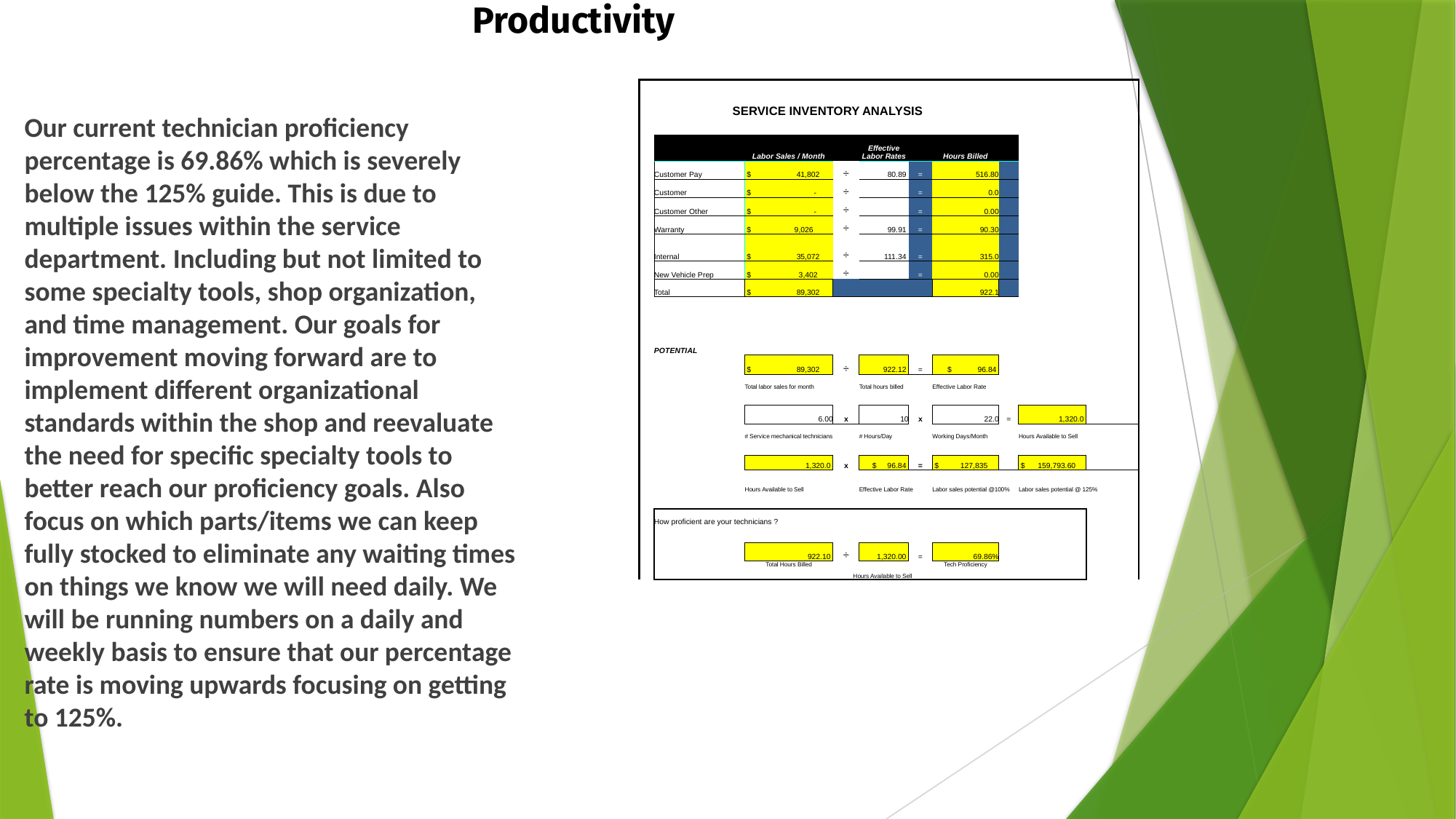

# Productivity

Our current technician proficiency percentage is 69.86% which is severely below the 125% guide. This is due to multiple issues within the service department. Including but not limited to some specialty tools, shop organization, and time management. Our goals for improvement moving forward are to implement different organizational standards within the shop and reevaluate the need for specific specialty tools to better reach our proficiency goals. Also focus on which parts/items we can keep fully stocked to eliminate any waiting times on things we know we will need daily. We will be running numbers on a daily and weekly basis to ensure that our percentage rate is moving upwards focusing on getting to 125%.

|  |  |  |  |  |  |  |  |  |  |
| --- | --- | --- | --- | --- | --- | --- | --- | --- | --- |
|  | SERVICE INVENTORY ANALYSIS |  |  |  |  |  |  |  |  |
|  |  |  |  |  |  |  |  |  |  |
|  |  | Labor Sales / Month |  | Effective Labor Rates |  | Hours Billed |  |  |  |
|  | Customer Pay | $ 41,802 | ÷ | 80.89 | = | 516.80 |  |  |  |
|  | Customer | $ - | ÷ |  | = | 0.0 |  |  |  |
|  | Customer Other | $ - | ÷ |  | = | 0.00 |  |  |  |
|  | Warranty | $ 9,026 | ÷ | 99.91 | = | 90.30 |  |  |  |
|  | Internal | $ 35,072 | ÷ | 111.34 | = | 315.0 |  |  |  |
|  | New Vehicle Prep | $ 3,402 | ÷ |  | = | 0.00 |  |  |  |
|  | Total | $ 89,302 |  |  |  | 922.1 |  |  |  |
|  |  |  |  |  |  |  |  |  |  |
|  | POTENTIAL |  |  |  |  |  |  |  |  |
|  |  | $ 89,302 | ÷ | 922.12 | = | $ 96.84 |  |  |  |
|  |  | Total labor sales for month |  | Total hours billed |  | Effective Labor Rate |  |  |  |
|  |  |  |  |  |  |  |  |  |  |
|  |  | 6.00 | x | 10 | x | 22.0 | = | 1,320.0 |  |
|  |  | # Service mechanical technicians |  | # Hours/Day |  | Working Days/Month |  | Hours Available to Sell |  |
|  |  |  |  |  |  |  |  |  |  |
|  |  | 1,320.0 | x | $ 96.84 | = | $ 127,835 |  | $ 159,793.60 |  |
|  |  | Hours Available to Sell |  | Effective Labor Rate |  | Labor sales potential @100% |  | Labor sales potential @ 125% |  |
|  |  |  |  |  |  |  |  |  |  |
|  | How proficient are your technicians ? |  |  |  |  |  |  |  |  |
|  |  |  |  |  |  |  |  |  |  |
|  |  | 922.10 | ÷ | 1,320.00 | = | 69.86% |  |  |  |
|  |  | Total Hours Billed | Hours Available to Sell |  |  | Tech Proficiency |  |  |  |